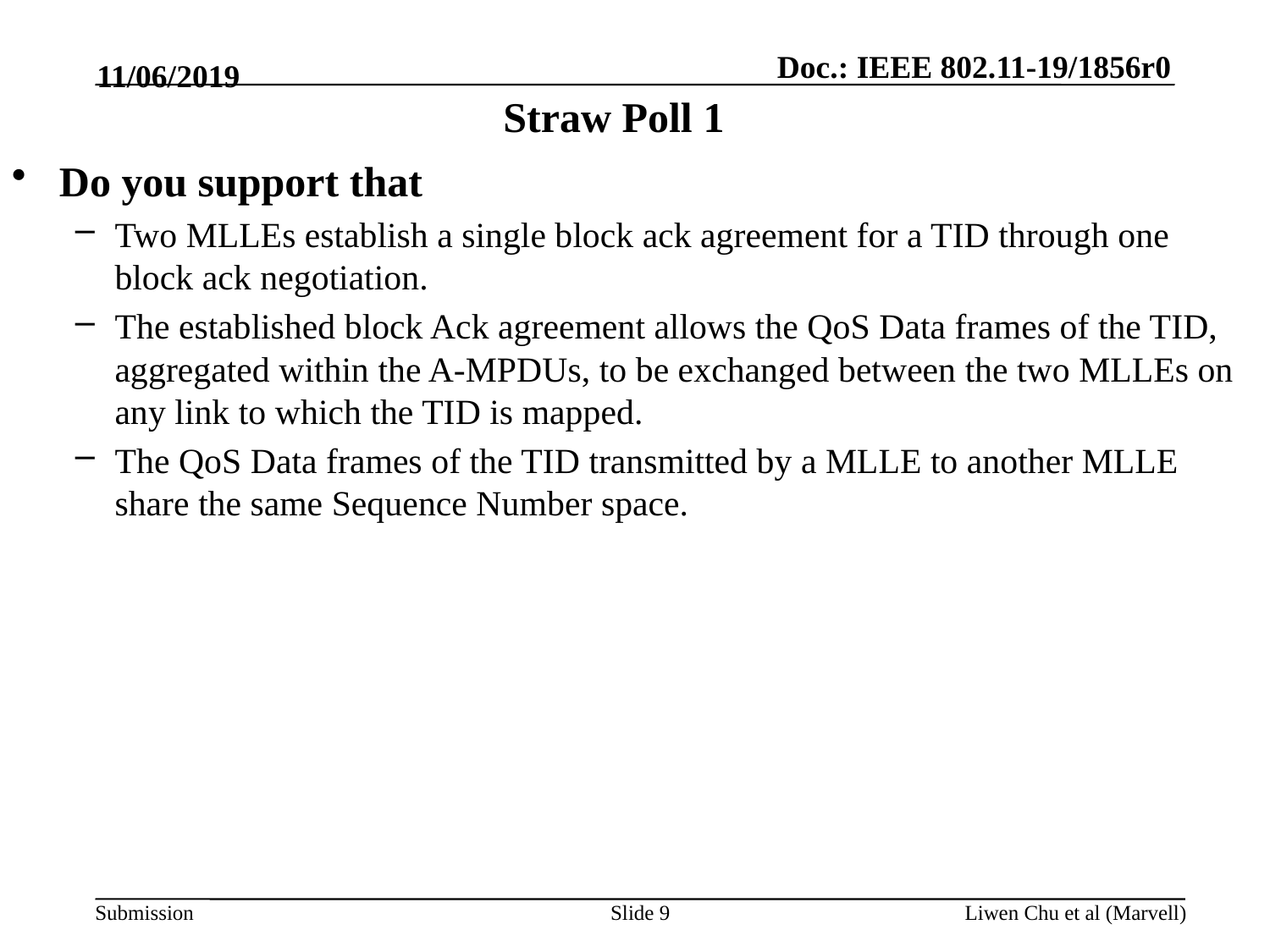

11/06/2019
# Straw Poll 1
Do you support that
Two MLLEs establish a single block ack agreement for a TID through one block ack negotiation.
The established block Ack agreement allows the QoS Data frames of the TID, aggregated within the A-MPDUs, to be exchanged between the two MLLEs on any link to which the TID is mapped.
The QoS Data frames of the TID transmitted by a MLLE to another MLLE share the same Sequence Number space.

Slide 9
Liwen Chu et al (Marvell)